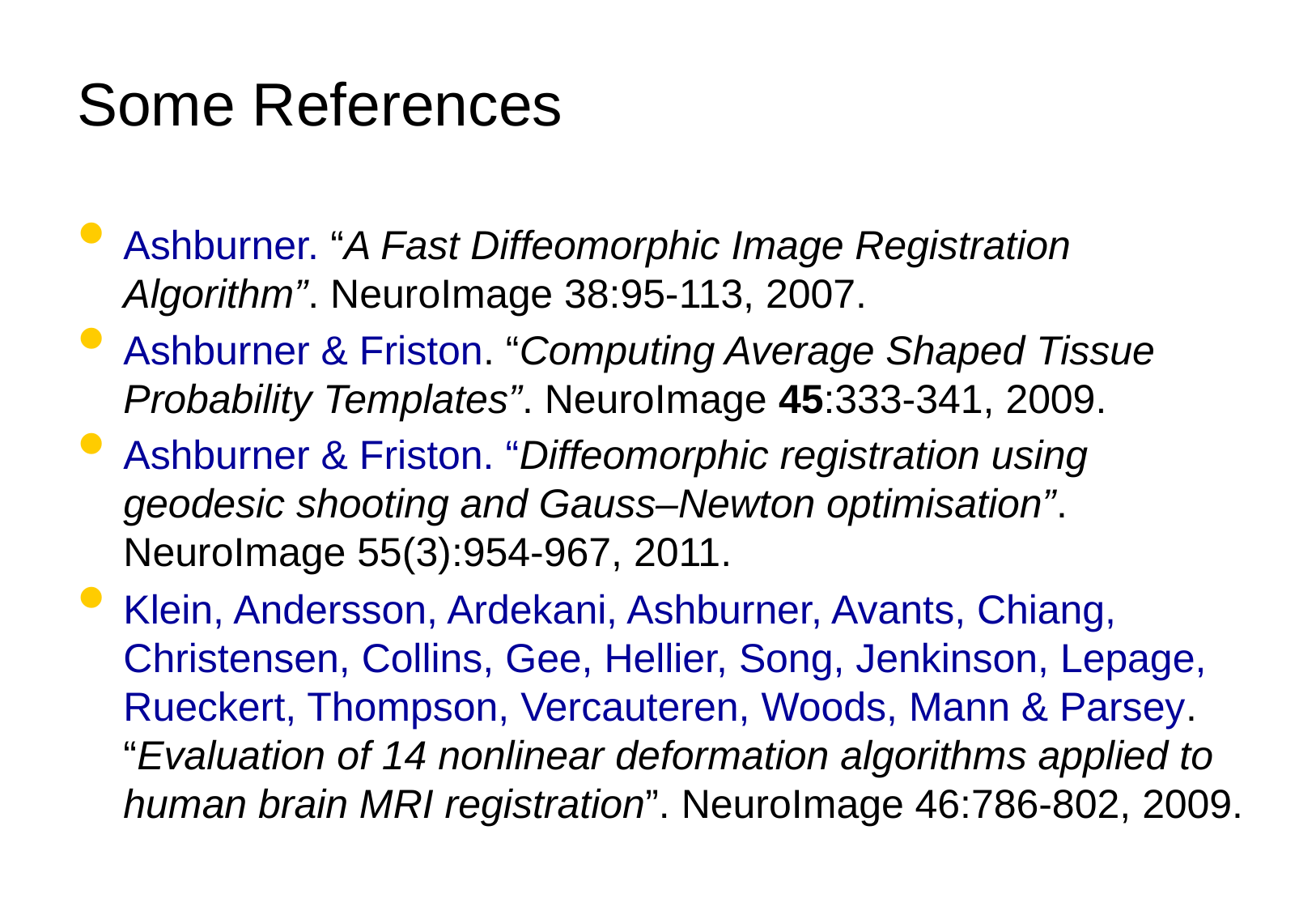

Some References
Ashburner. “A Fast Diffeomorphic Image Registration Algorithm”. NeuroImage 38:95-113, 2007.
Ashburner & Friston. “Computing Average Shaped Tissue Probability Templates”. NeuroImage 45:333-341, 2009.
Ashburner & Friston. “Diffeomorphic registration using geodesic shooting and Gauss–Newton optimisation”. NeuroImage 55(3):954-967, 2011.
Klein, Andersson, Ardekani, Ashburner, Avants, Chiang, Christensen, Collins, Gee, Hellier, Song, Jenkinson, Lepage, Rueckert, Thompson, Vercauteren, Woods, Mann & Parsey. “Evaluation of 14 nonlinear deformation algorithms applied to human brain MRI registration”. NeuroImage 46:786-802, 2009.